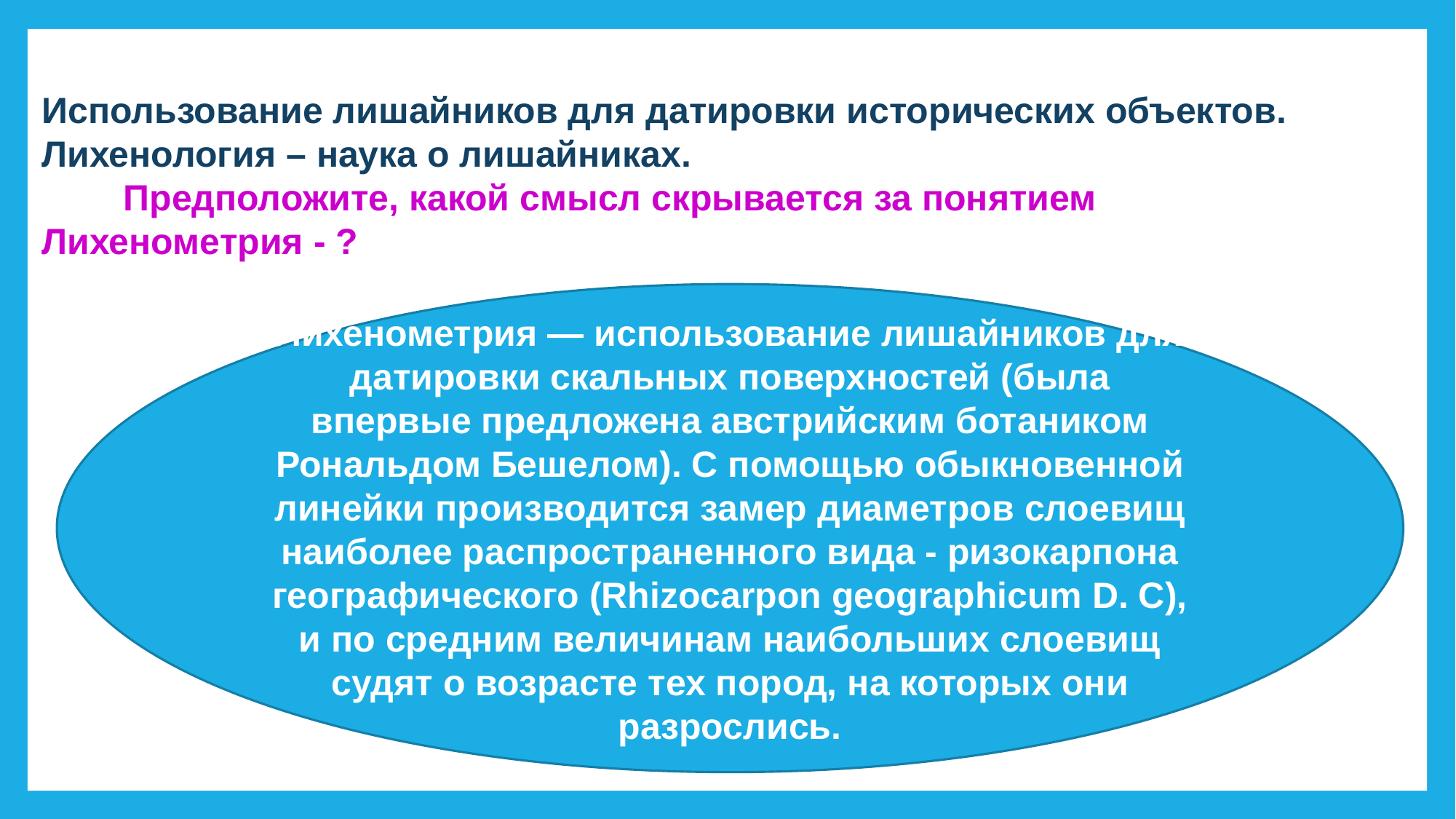

Использование лишайников для датировки исторических объектов.
Лихенология – наука о лишайниках.
        Предположите, какой смысл скрывается за понятием  Лихенометрия - ?

Лихенометрия — использование лишайников для датировки скальных поверхностей (была впервые предложена австрийским ботаником Рональдом Бешелом). С помощью обыкновенной линейки производится замер диаметров слоевищ наиболее распространенного вида - ризокарпона географического (Rhizocarpon geographicum D. С), и по средним величинам наибольших слоевищ судят о возрасте тех пород, на которых они разрослись.